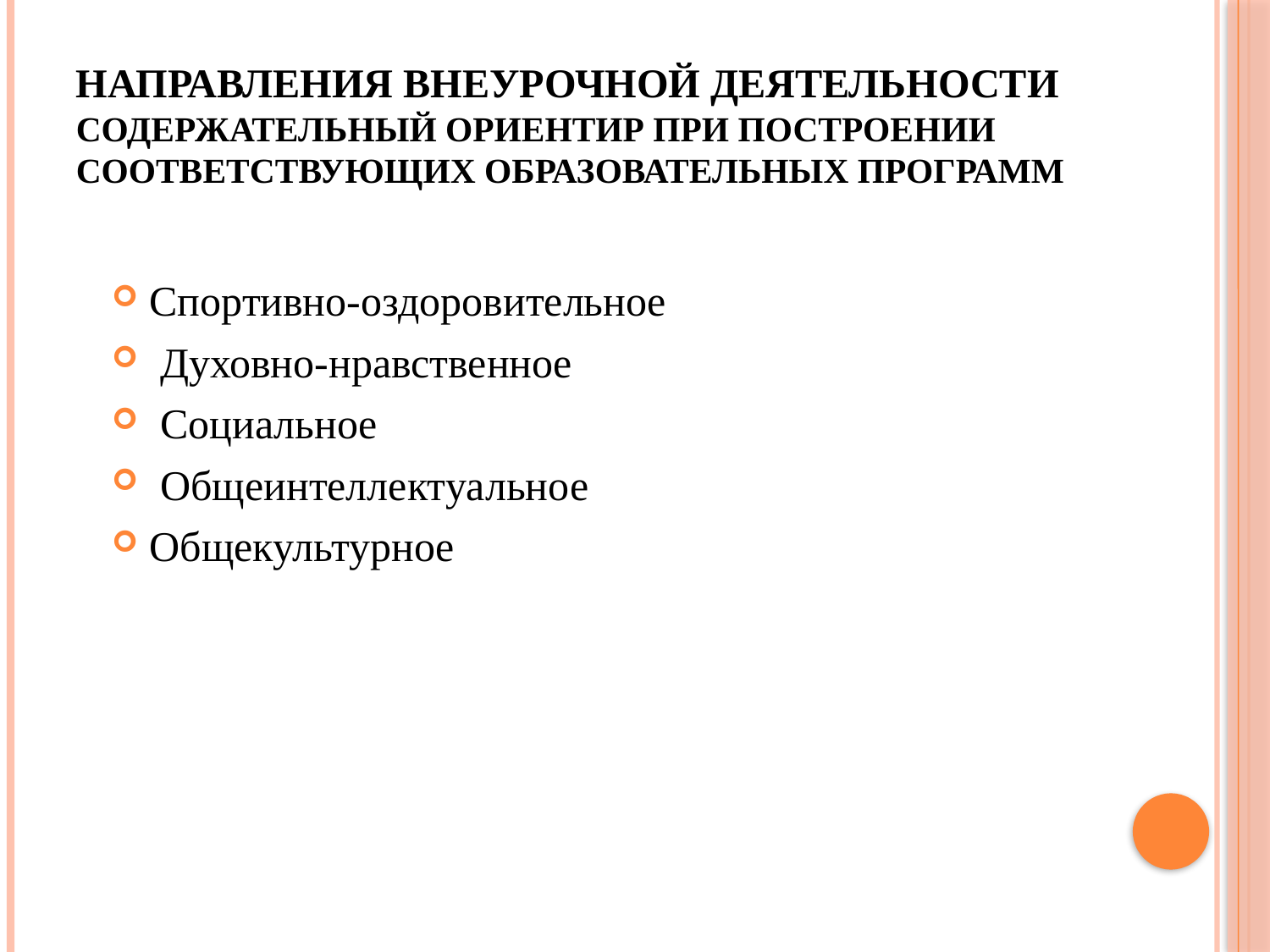

# Направления внеурочной деятельности Содержательный ориентир при построении соответствующих образовательных программ
Спортивно-оздоровительное
 Духовно-нравственное
 Социальное
 Общеинтеллектуальное
Общекультурное